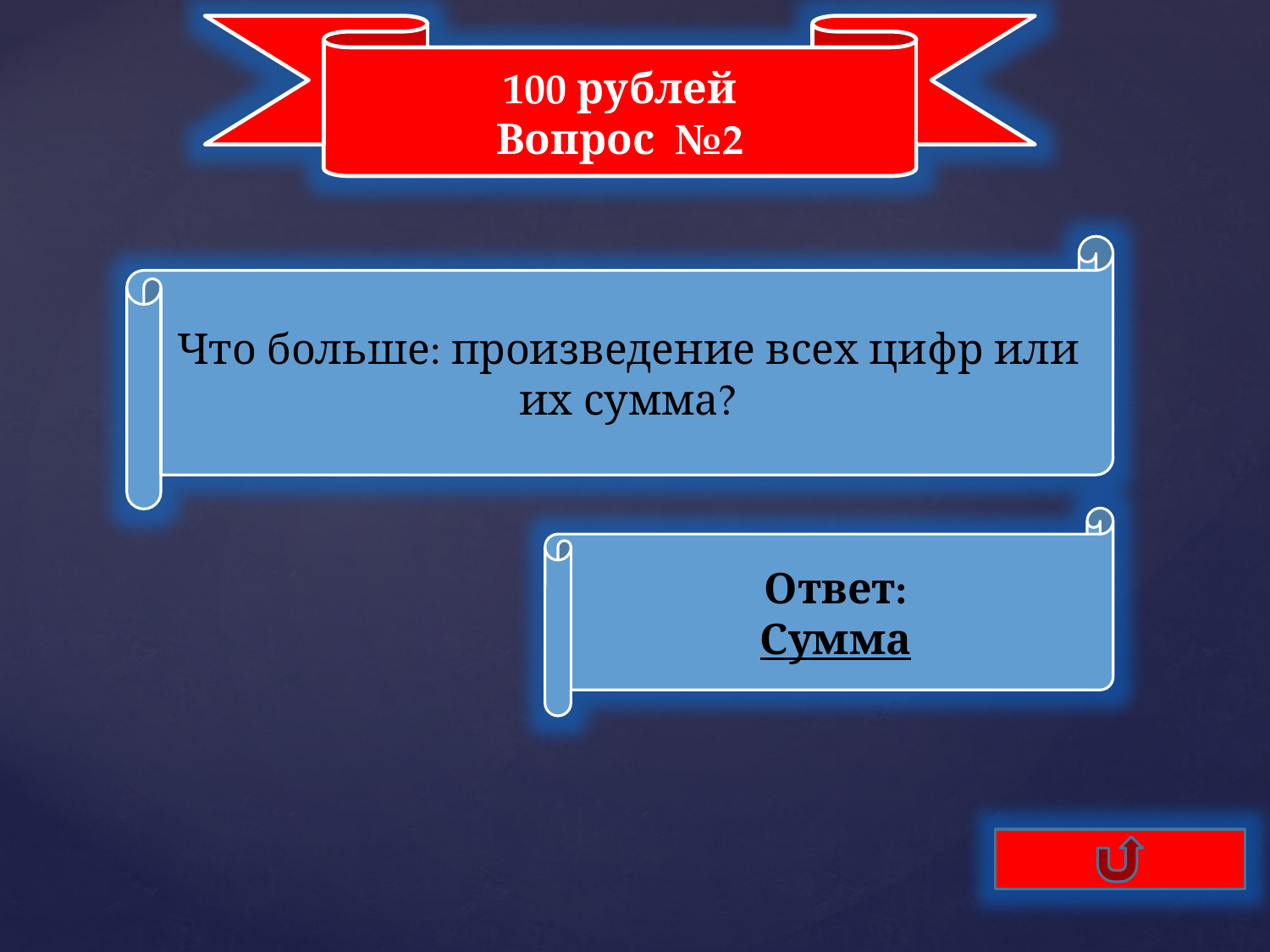

100 рублей
Вопрос  №2
Что больше: произведение всех цифр или их сумма?
Ответ:
Сумма